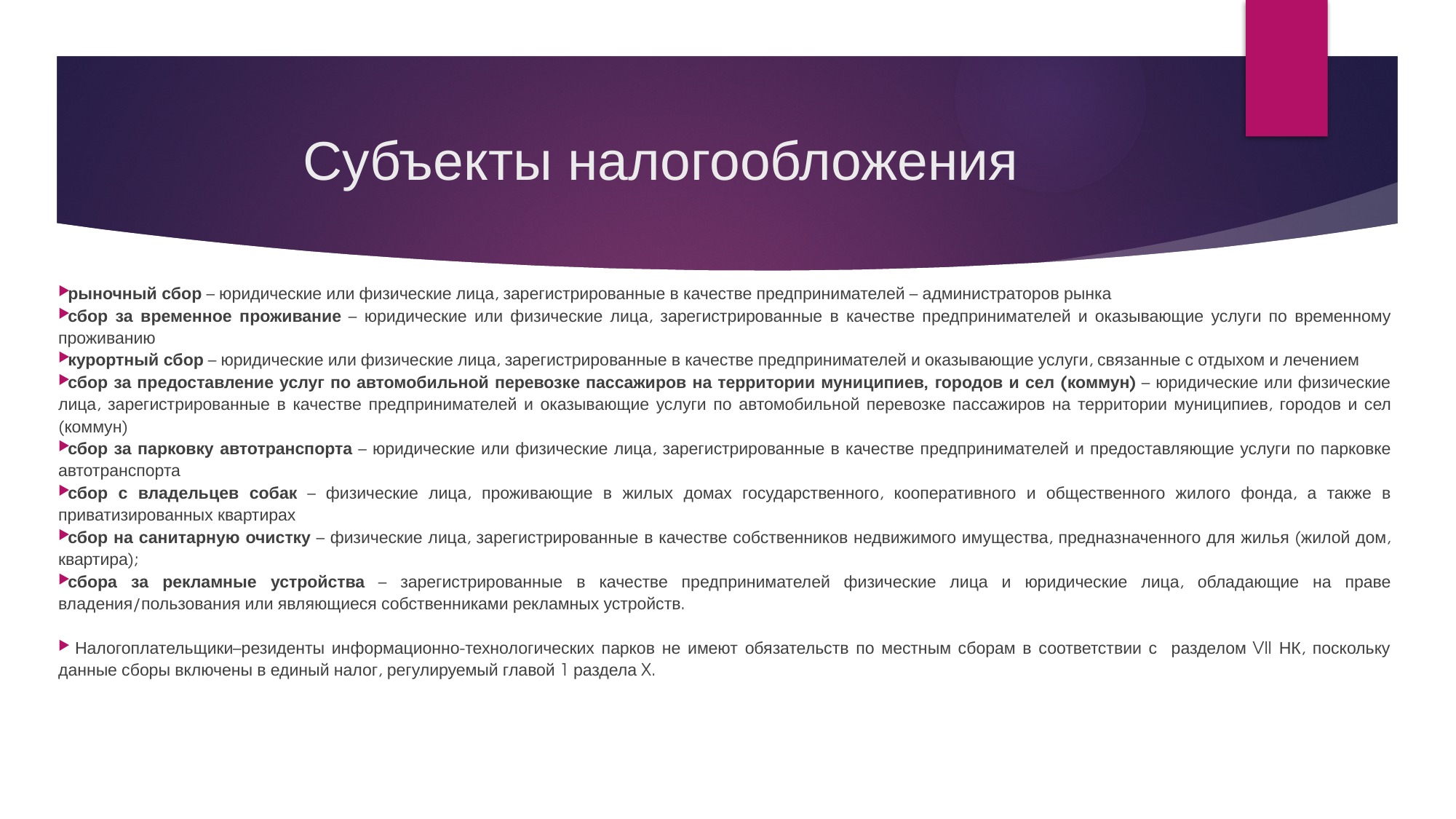

# Субъекты налогообложения
рыночный сбор – юридические или физические лица, зарегистрированные в качестве предпринимателей – администраторов рынка
сбор за временное проживание – юридические или физические лица, зарегистрированные в качестве предпринимателей и оказывающие услуги по временному проживанию
курортный сбор – юридические или физические лица, зарегистрированные в качестве предпринимателей и оказывающие услуги, связанные с отдыхом и лечением
сбор за предоставление услуг по автомобильной перевозке пассажиров на территории муниципиев, городов и сел (коммун) – юридические или физические лица, зарегистрированные в качестве предпринимателей и оказывающие услуги по автомобильной перевозке пассажиров на территории муниципиев, городов и сел (коммун)
сбор за парковку автотранспорта – юридические или физические лица, зарегистрированные в качестве предпринимателей и предоставляющие услуги по парковке автотранспорта
сбор с владельцев собак – физические лица, проживающие в жилых домах государственного, кооперативного и общественного жилого фонда, а также в приватизированных квартирах
сбор на санитарную очистку – физические лица, зарегистрированные в качестве собственников недвижимого имущества, предназначенного для жилья (жилой дом, квартира);
сбора за рекламные устройства – зарегистрированные в качестве предпринимателей физические лица и юридические лица, обладающие на праве владения/пользования или являющиеся собственниками рекламных устройств.

 Налогоплательщики–резиденты информационно-технологических парков не имеют обязательств по местным сборам в соответствии с  разделом VII НК, поскольку данные сборы включены в единый налог, регулируемый главой 1 раздела X.